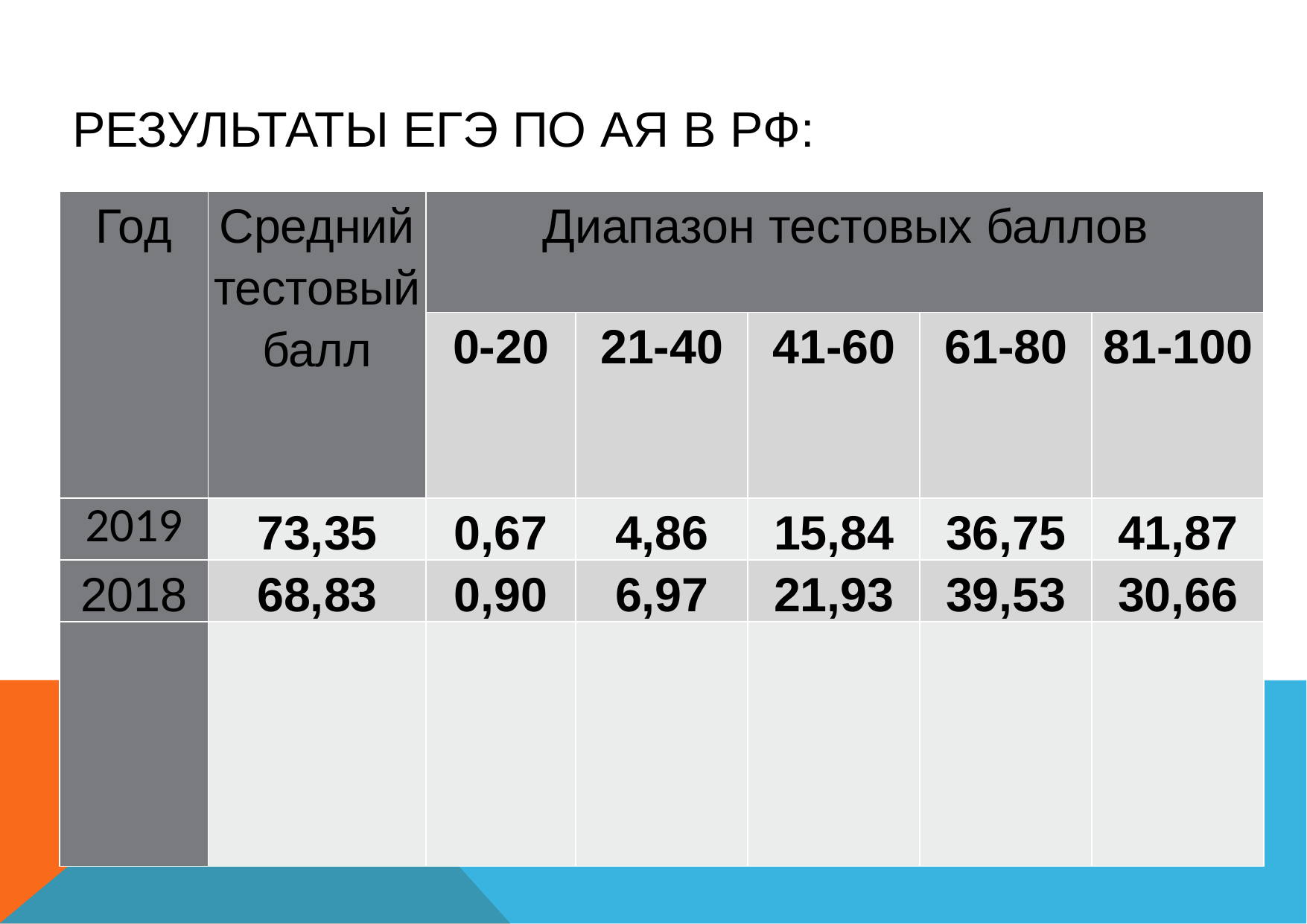

# Результаты ЕГЭ по АЯ в РФ:
| Год | Средний тестовый балл | Диапазон тестовых баллов |  |  |  |  |
| --- | --- | --- | --- | --- | --- | --- |
|  |  | 0-20 | 21-40 | 41-60 | 61-80 | 81-100 |
| 2019 | 73,35 | 0,67 | 4,86 | 15,84 | 36,75 | 41,87 |
| 2018 | 68,83 | 0,90 | 6,97 | 21,93 | 39,53 | 30,66 |
|  |  |  |  |  |  |  |